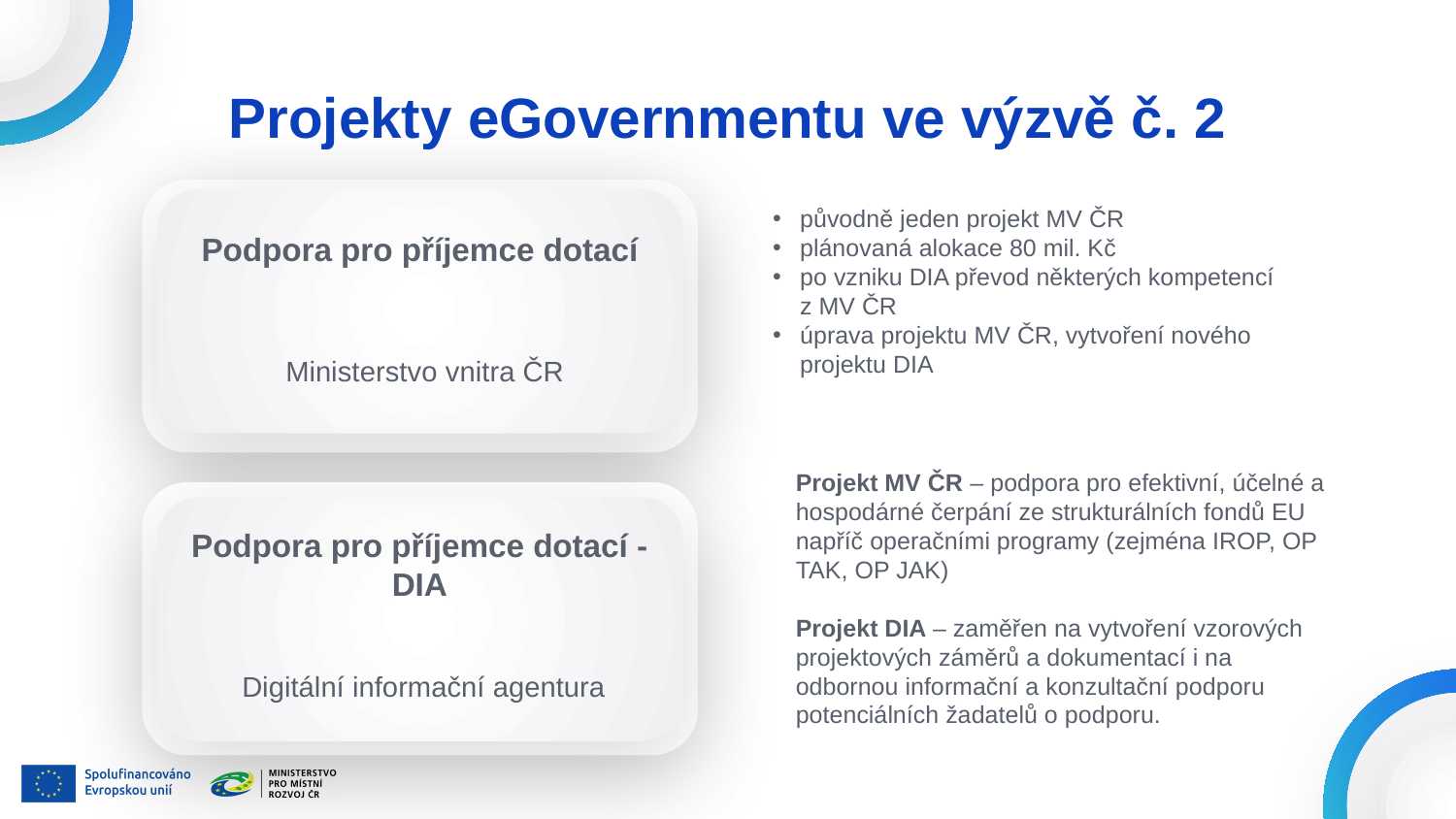

# Projekty eGovernmentu ve výzvě č. 2

původně jeden projekt MV ČR
plánovaná alokace 80 mil. Kč
po vzniku DIA převod některých kompetencí    z MV ČR
úprava projektu MV ČR, vytvoření nového projektu DIA

Podpora pro příjemce dotací
Ministerstvo vnitra ČR
Projekt MV ČR – podpora pro efektivní, účelné a hospodárné čerpání ze strukturálních fondů EU napříč operačními programy (zejména IROP, OP TAK, OP JAK)

Projekt DIA – zaměřen na vytvoření vzorových projektových záměrů a dokumentací i na odbornou informační a konzultační podporu potenciálních žadatelů o podporu.

Podpora pro příjemce dotací - DIA
Digitální informační agentura